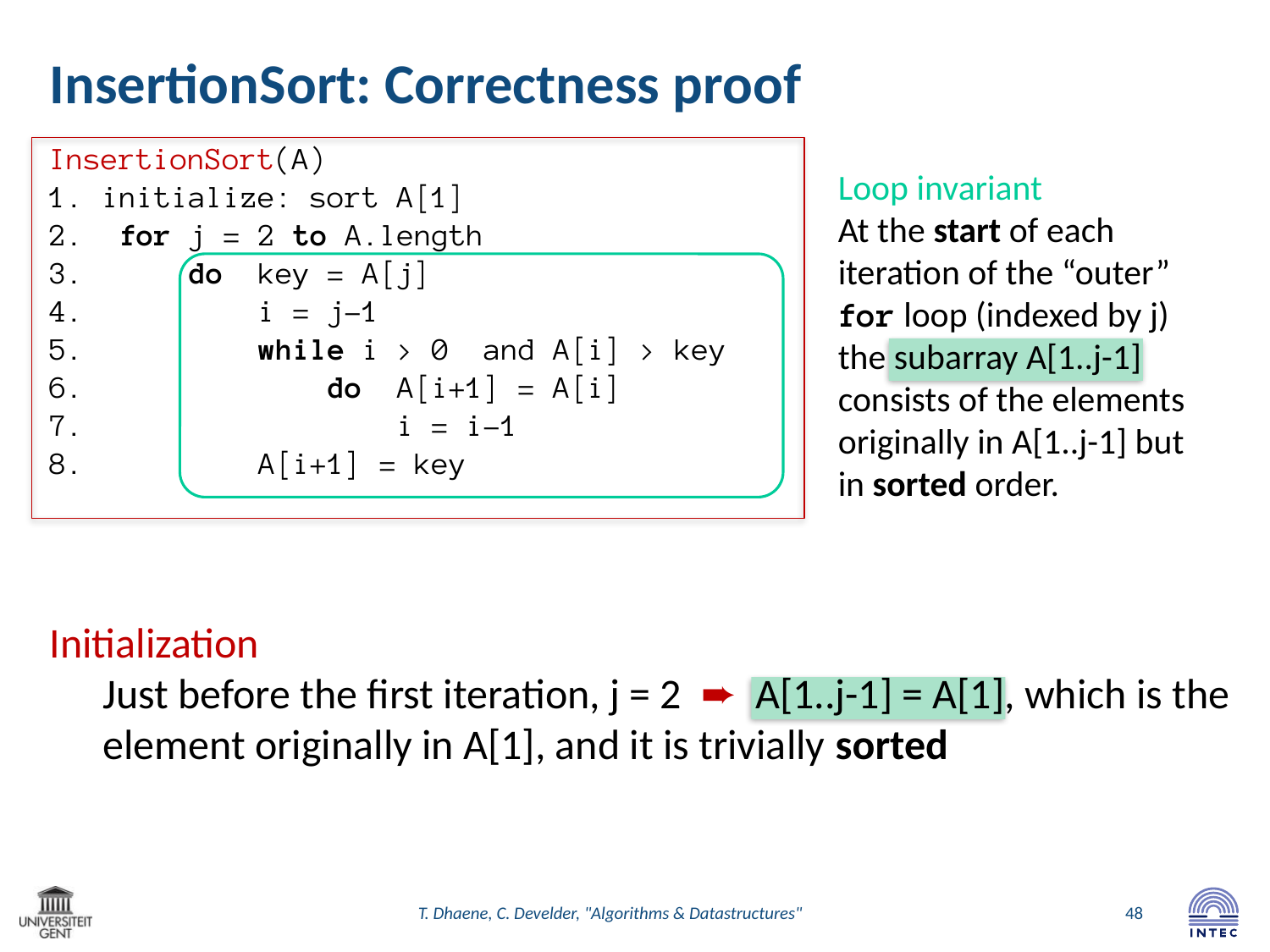

# InsertionSort: Correctness proof

InsertionSort(A)
initialize: sort A[1]
 for j = 2 to A.length
     do  key = A[j]
         i = j-1
         while i > 0  and A[i] > key
             do  A[i+1] = A[i]
                 i = i-1
         A[i+1] = key

Initialization
Just before the first iteration, j = 2  ➨  A[1..j-1] = A[1], which is the element originally in A[1], and it is trivially sorted
Loop invariant
At the start of each iteration of the “outer” for loop (indexed by j) the subarray A[1..j-1] consists of the elements originally in A[1..j-1] but in sorted order.

T. Dhaene, C. Develder, "Algorithms & Datastructures"
48